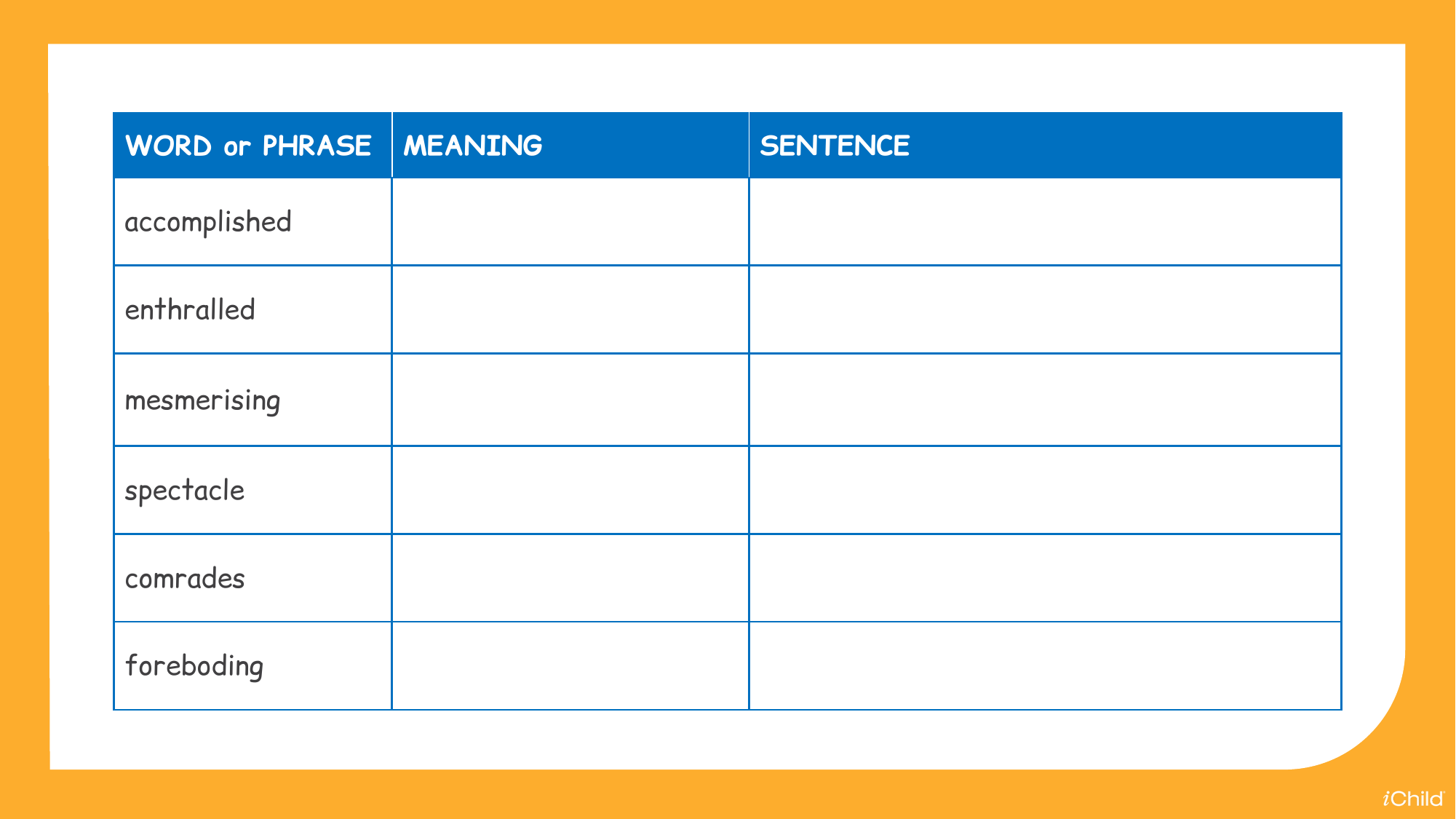

| WORD or PHRASE | MEANING | SENTENCE |
| --- | --- | --- |
| accomplished |  |  |
| enthralled |  |  |
| mesmerising |  |  |
| spectacle |  |  |
| comrades |  |  |
| foreboding |  |  |